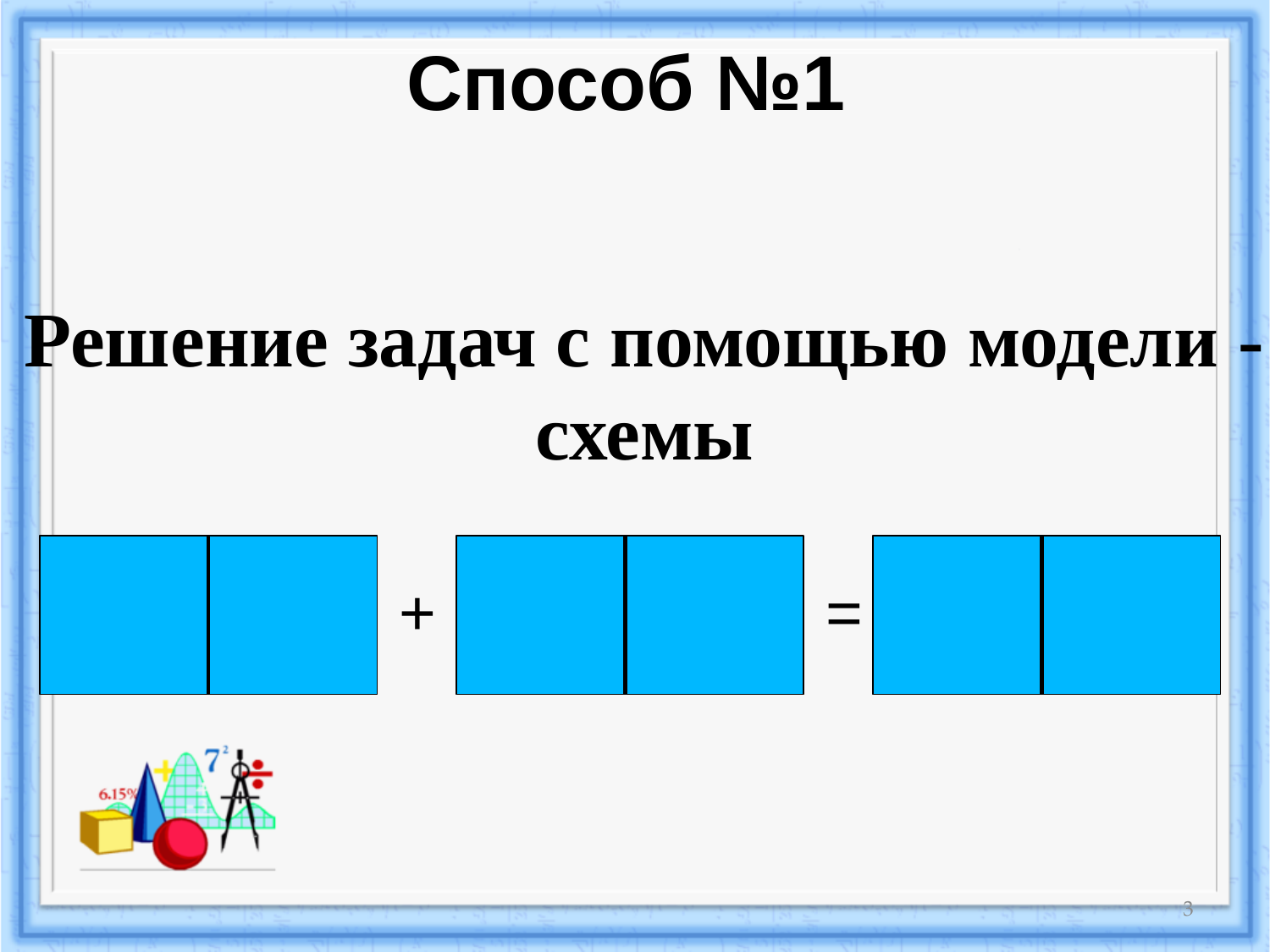

Способ №1
# Решение задач с помощью модели - схемы

+
=
3